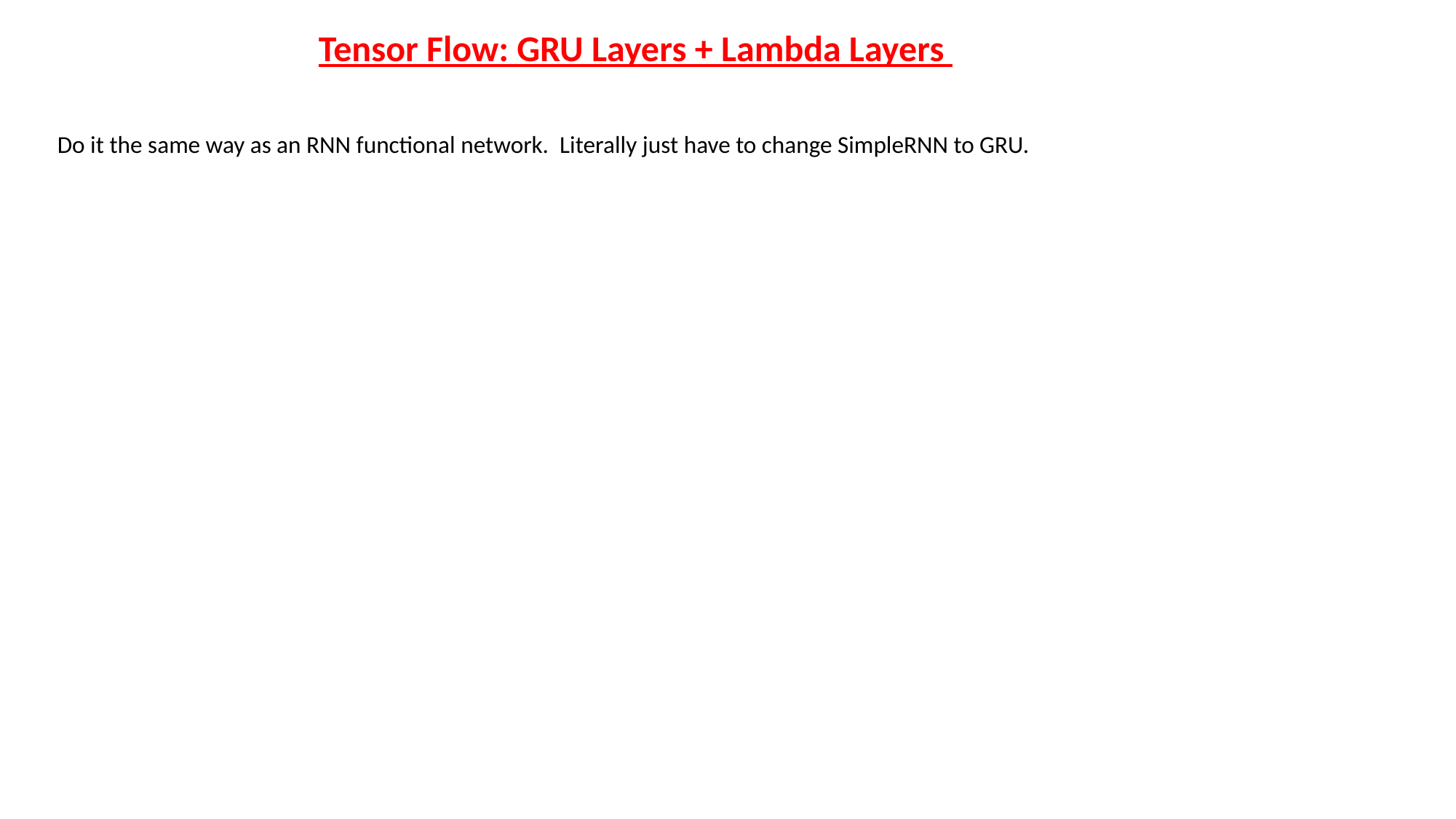

Tensor Flow: GRU Layers + Lambda Layers
Do it the same way as an RNN functional network.  Literally just have to change SimpleRNN to GRU.